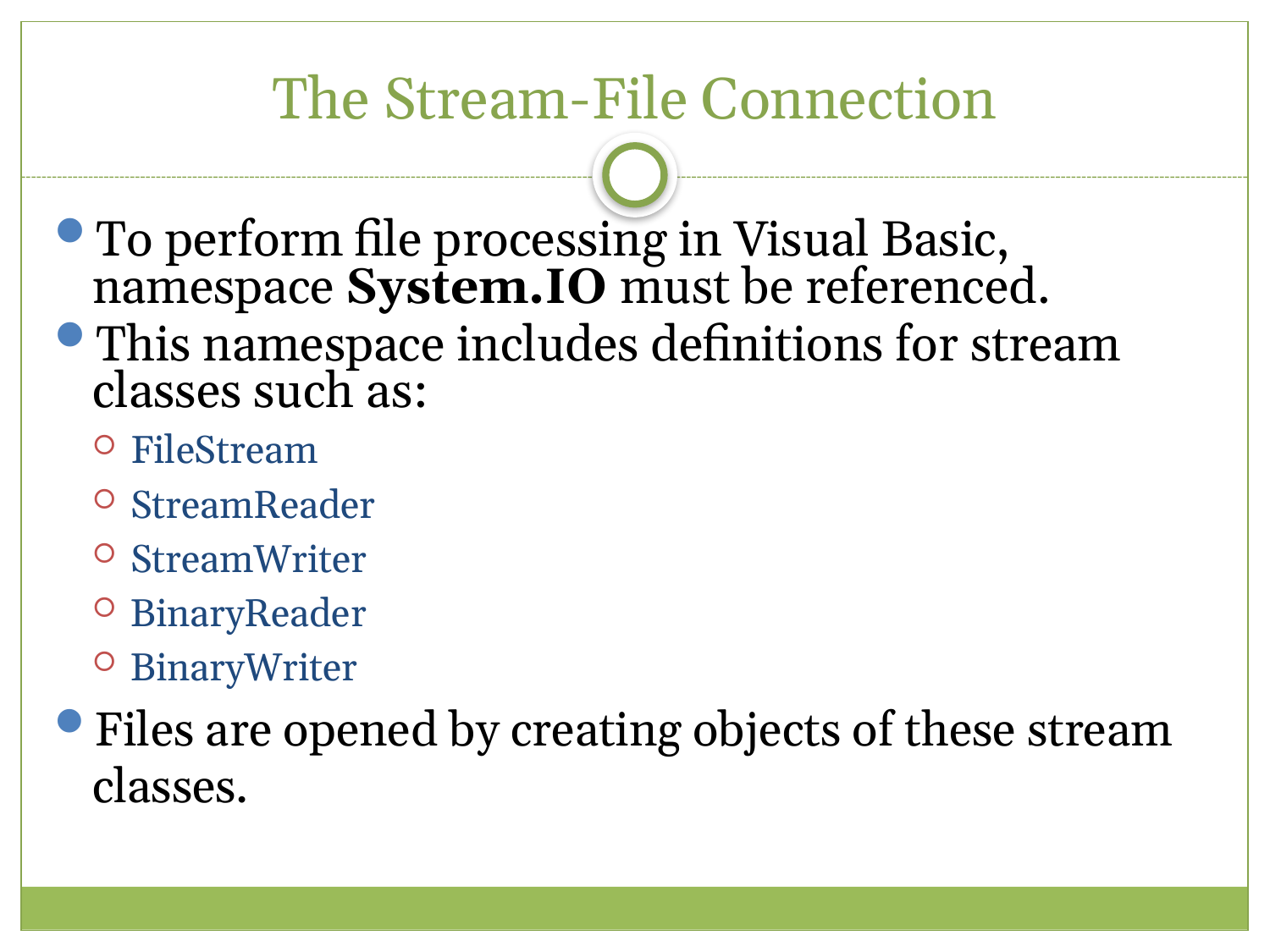

# The Stream-File Connection
To perform file processing in Visual Basic, namespace System.IO must be referenced.
This namespace includes definitions for stream classes such as:
FileStream
StreamReader
StreamWriter
BinaryReader
BinaryWriter
Files are opened by creating objects of these stream classes.